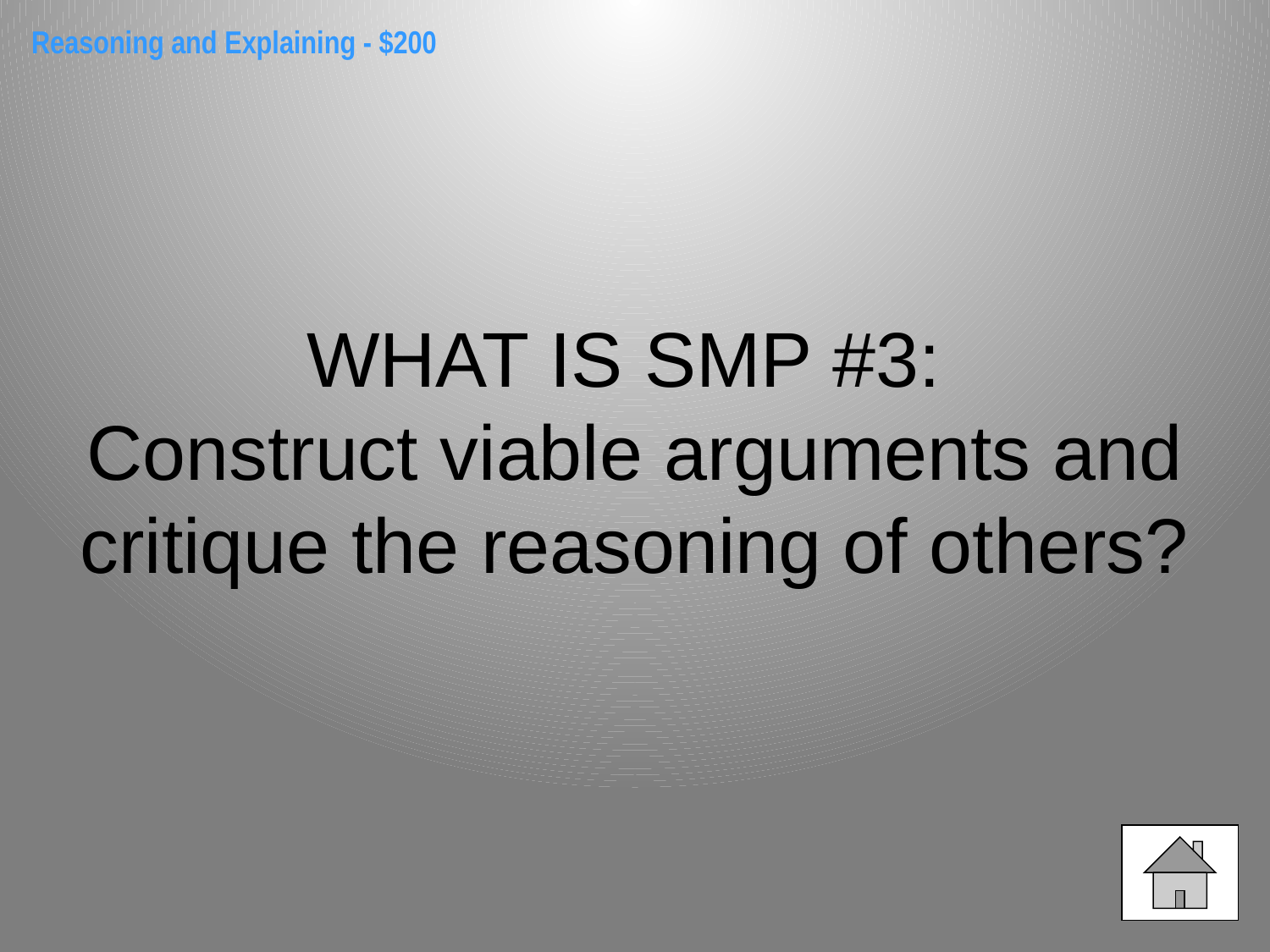

Reasoning and Explaining - $200
WHAT IS SMP #3:
Construct viable arguments and critique the reasoning of others?